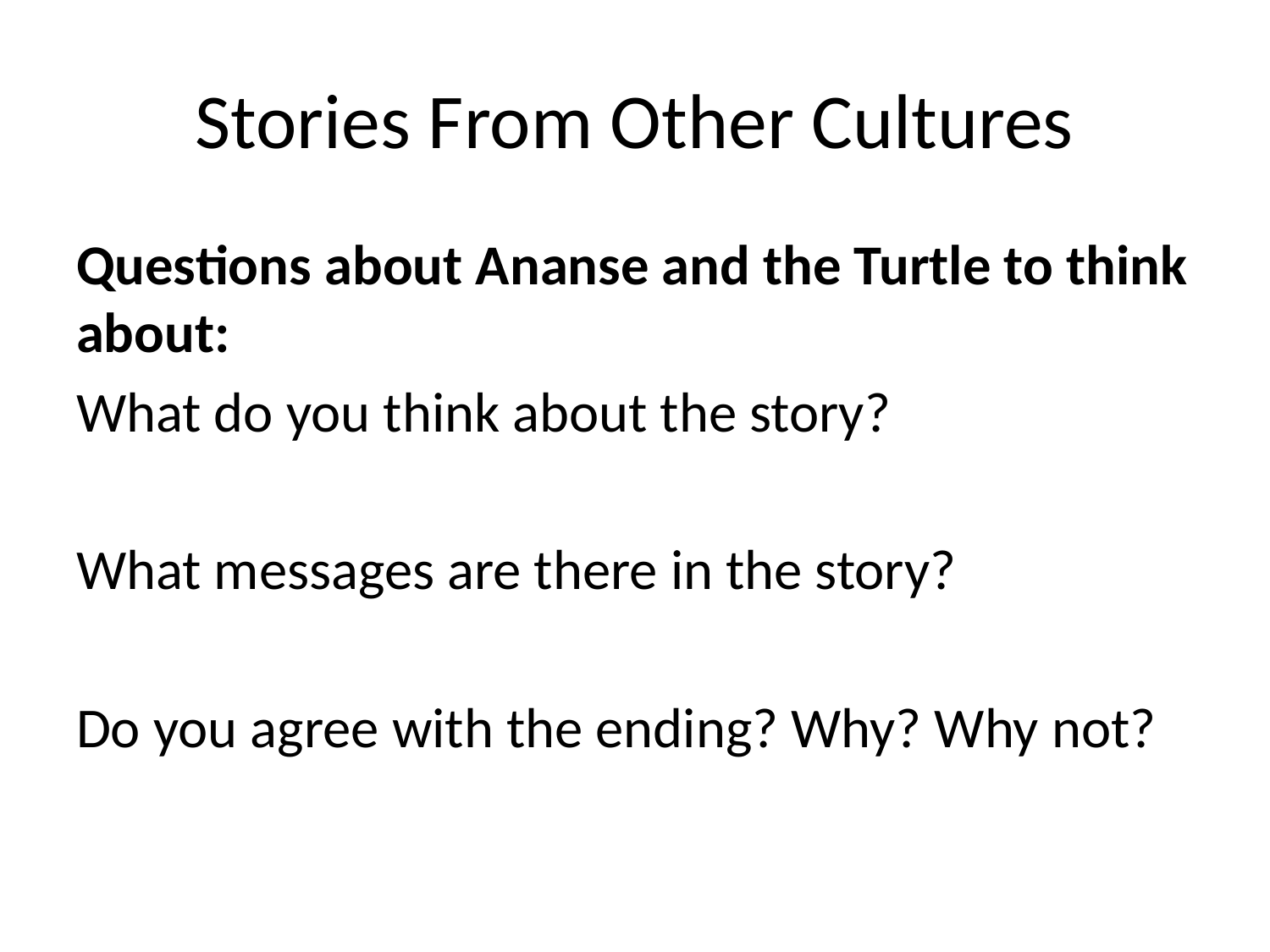

# Stories From Other Cultures
Questions about Ananse and the Turtle to think about:
What do you think about the story?

What messages are there in the story?

Do you agree with the ending? Why? Why not?